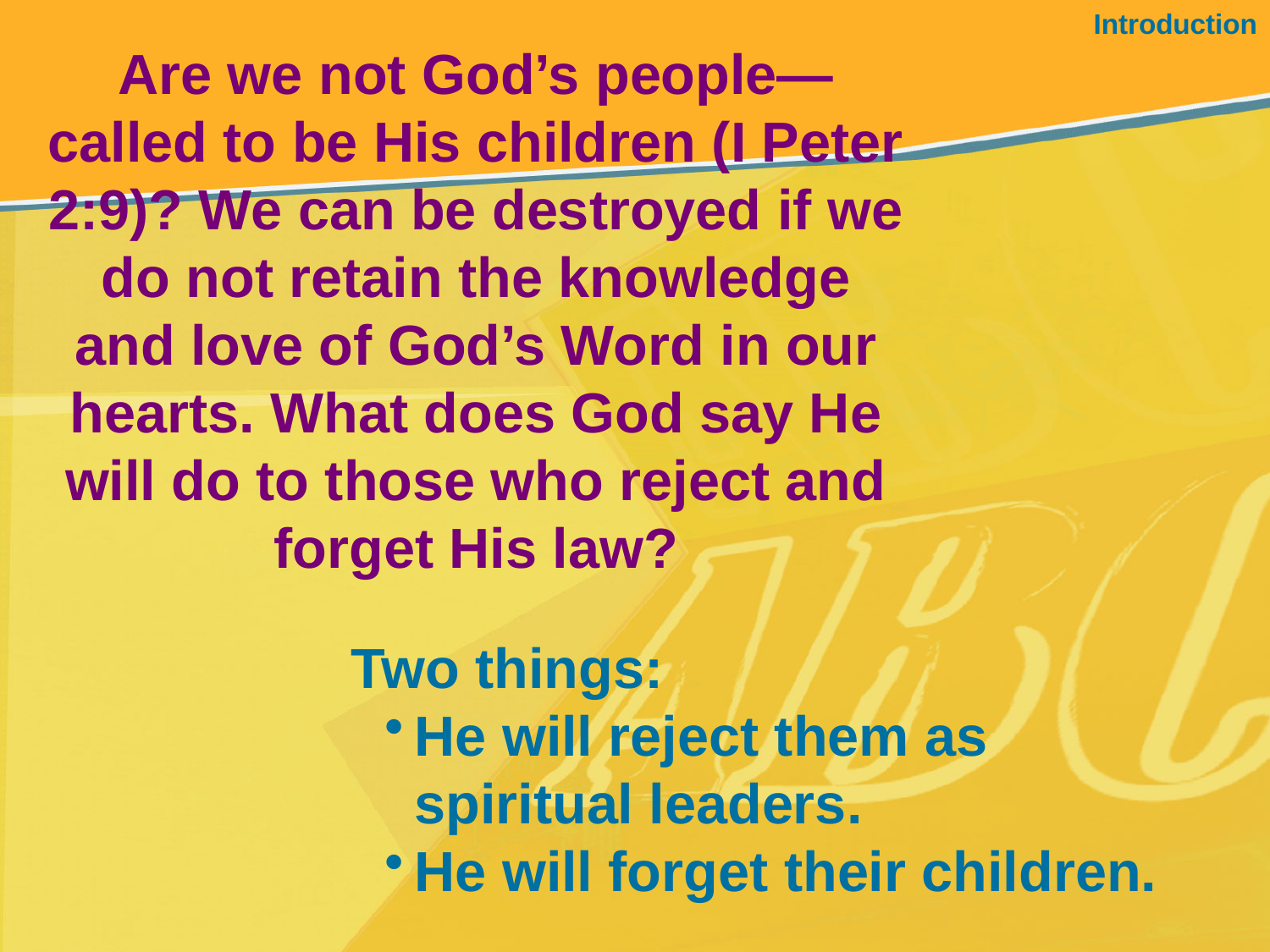

Introduction
Are we not God’s people—called to be His children (I Peter 2:9)? We can be destroyed if we do not retain the knowledge and love of God’s Word in our hearts. What does God say He will do to those who reject and forget His law?
Two things:
He will reject them as spiritual leaders.
He will forget their children.